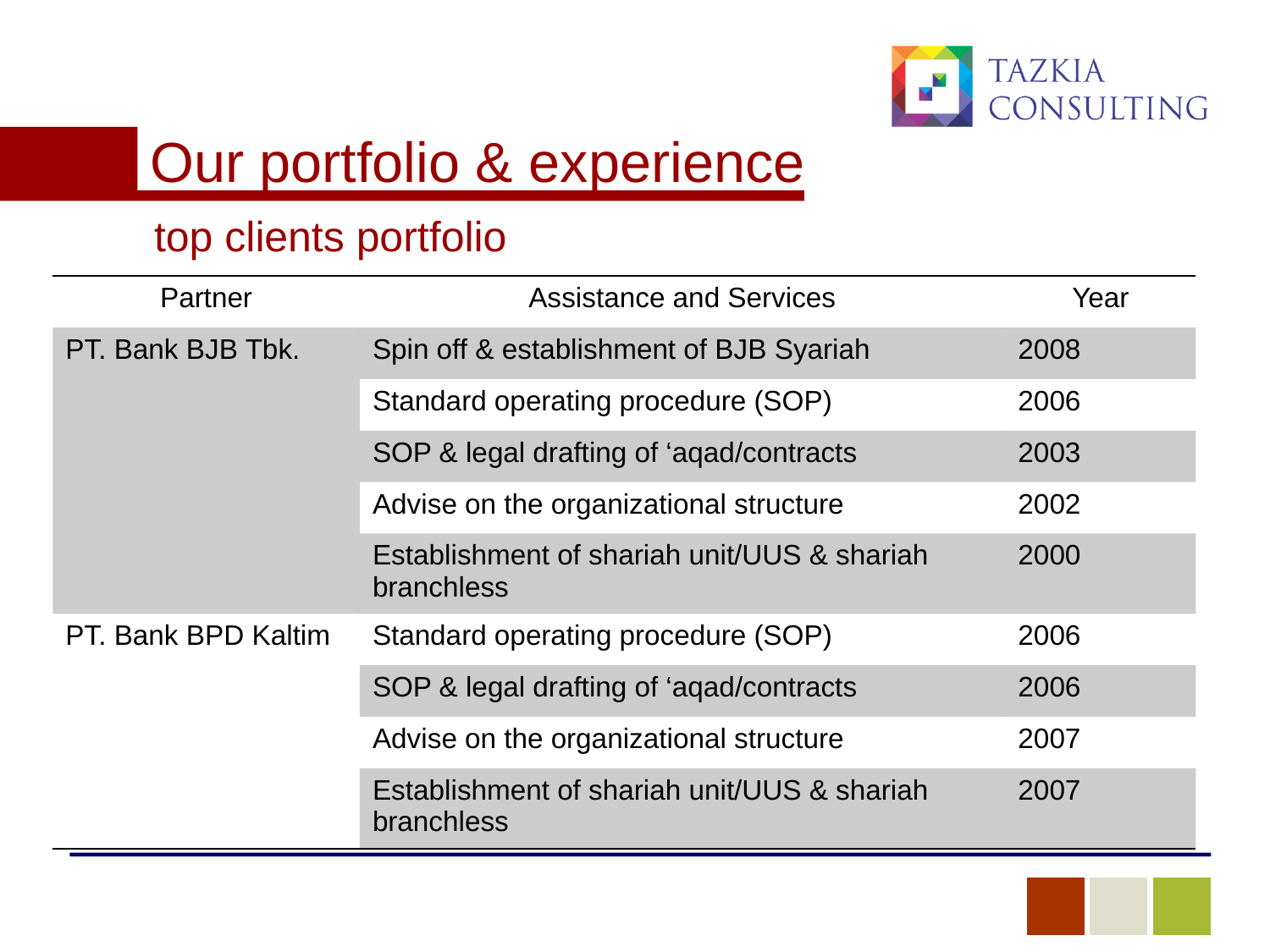

Our portfolio & experience

top clients portfolio
| Partner | Assistance and Services | Year |
| --- | --- | --- |
| PT. Bank BJB Tbk. | Spin off & establishment of BJB Syariah | 2008 |
|  | Standard operating procedure (SOP) | 2006 |
|  | SOP & legal drafting of ‘aqad/contracts | 2003 |
|  | Advise on the organizational structure | 2002 |
|  | Establishment of shariah unit/UUS & shariah branchless | 2000 |
| PT. Bank BPD Kaltim | Standard operating procedure (SOP) | 2006 |
|  | SOP & legal drafting of ‘aqad/contracts | 2006 |
|  | Advise on the organizational structure | 2007 |
|  | Establishment of shariah unit/UUS & shariah branchless | 2007 |